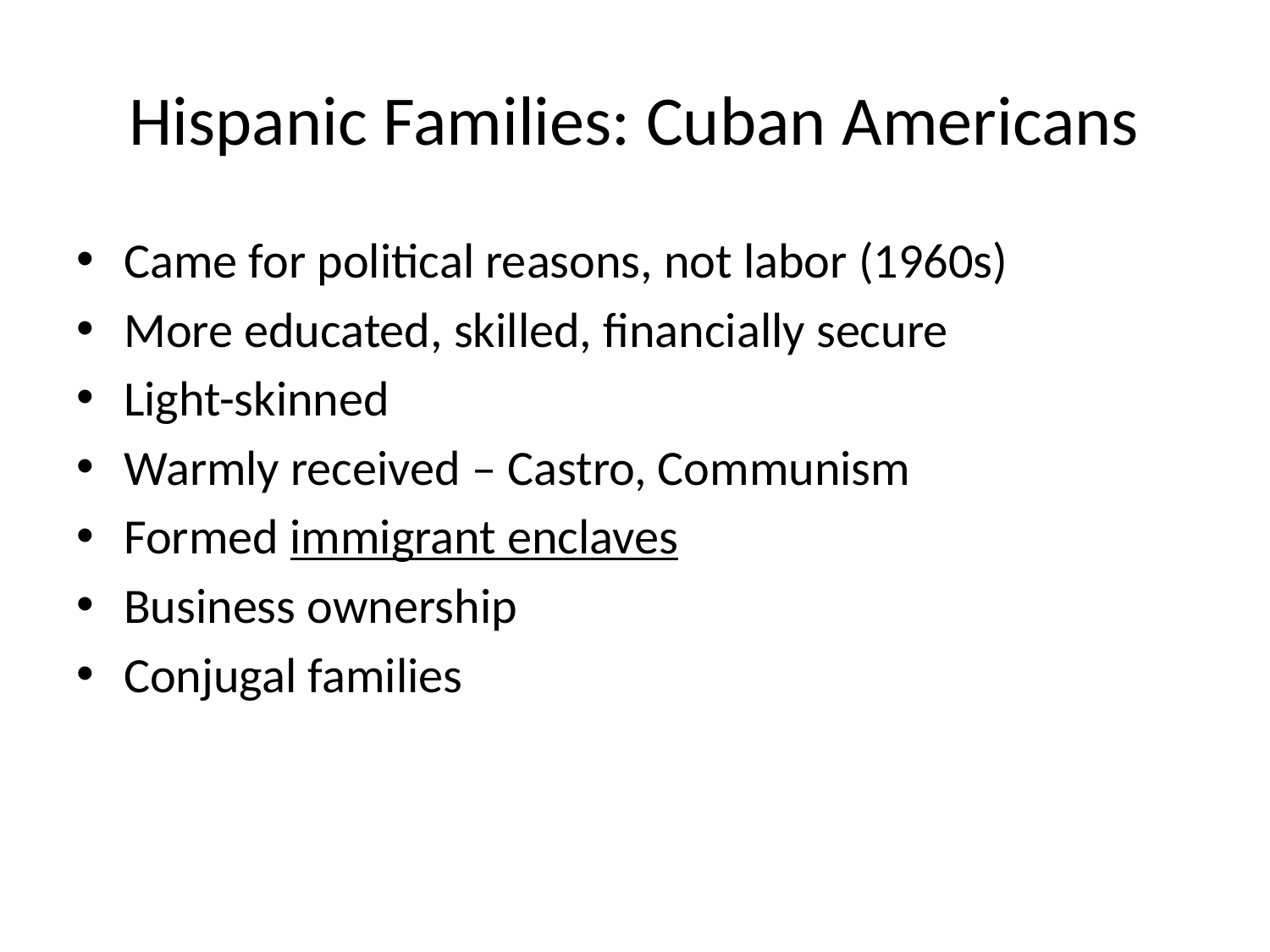

# Hispanic Families: Cuban Americans
Came for political reasons, not labor (1960s)
More educated, skilled, financially secure
Light-skinned
Warmly received – Castro, Communism
Formed immigrant enclaves
Business ownership
Conjugal families